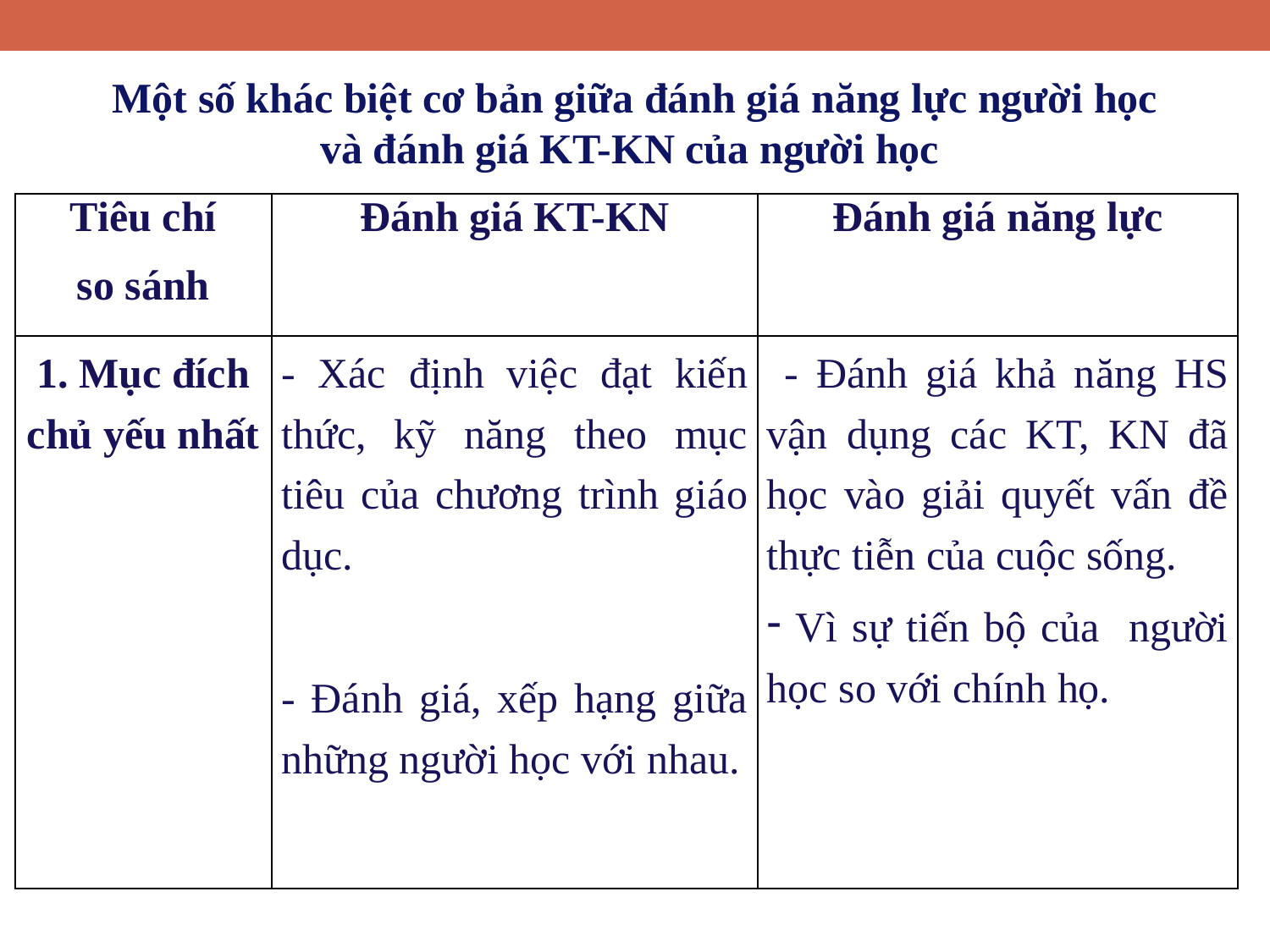

Một số khác biệt cơ bản giữa đánh giá năng lực người học và đánh giá KT-KN của người học
| Tiêu chí so sánh | Đánh giá KT-KN | Đánh giá năng lực |
| --- | --- | --- |
| 1. Mục đích chủ yếu nhất | - Xác định việc đạt kiến thức, kỹ năng theo mục tiêu của chương trình giáo dục. - Đánh giá, xếp hạng giữa những người học với nhau. | - Đánh giá khả năng HS vận dụng các KT, KN đã học vào giải quyết vấn đề thực tiễn của cuộc sống. Vì sự tiến bộ của người học so với chính họ. |